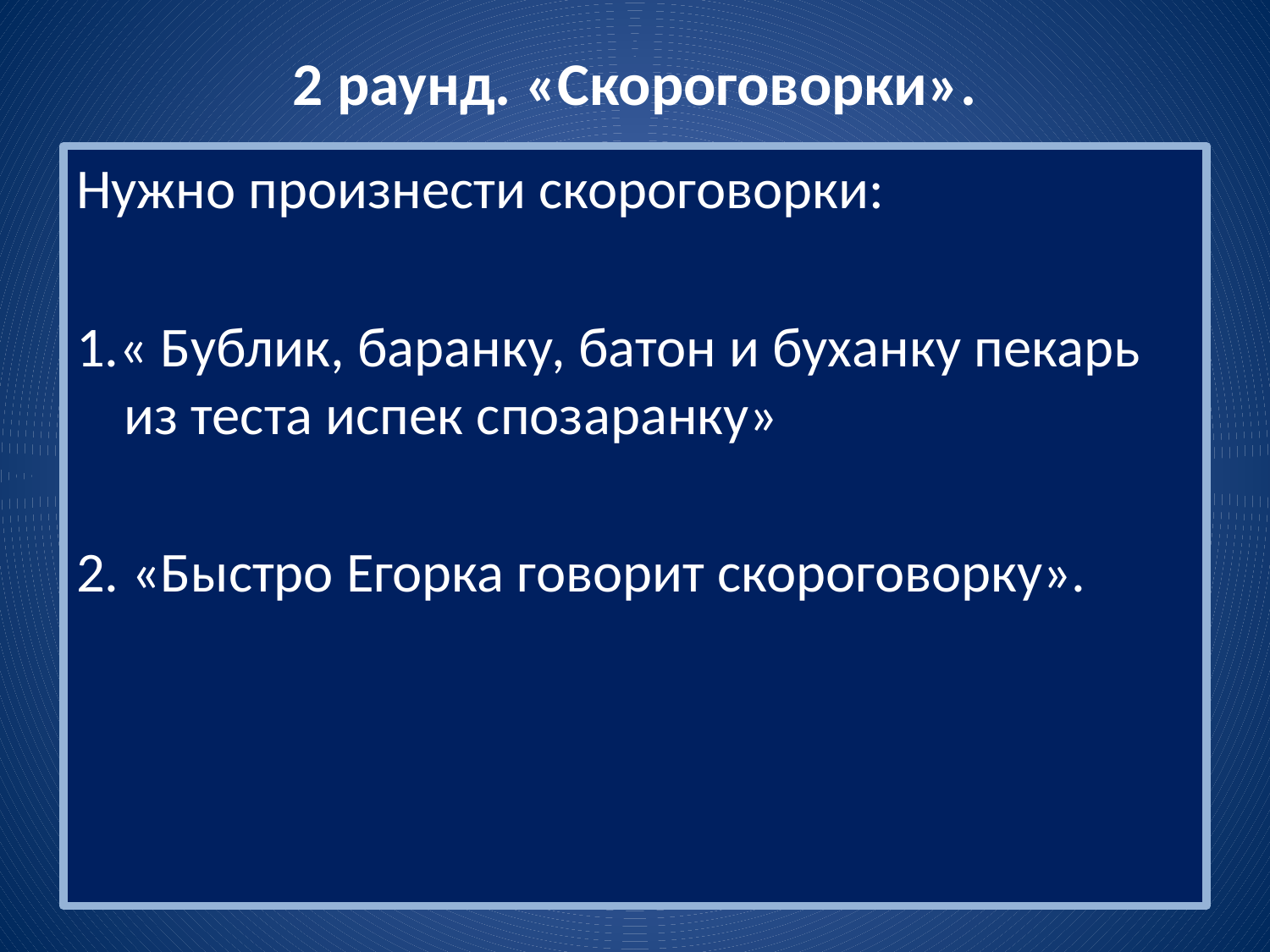

# 2 раунд. «Скороговорки».
Нужно произнести скороговорки:

1.« Бублик, баранку, батон и буханку пекарь из теста испек спозаранку»

2. «Быстро Егорка говорит скороговорку».